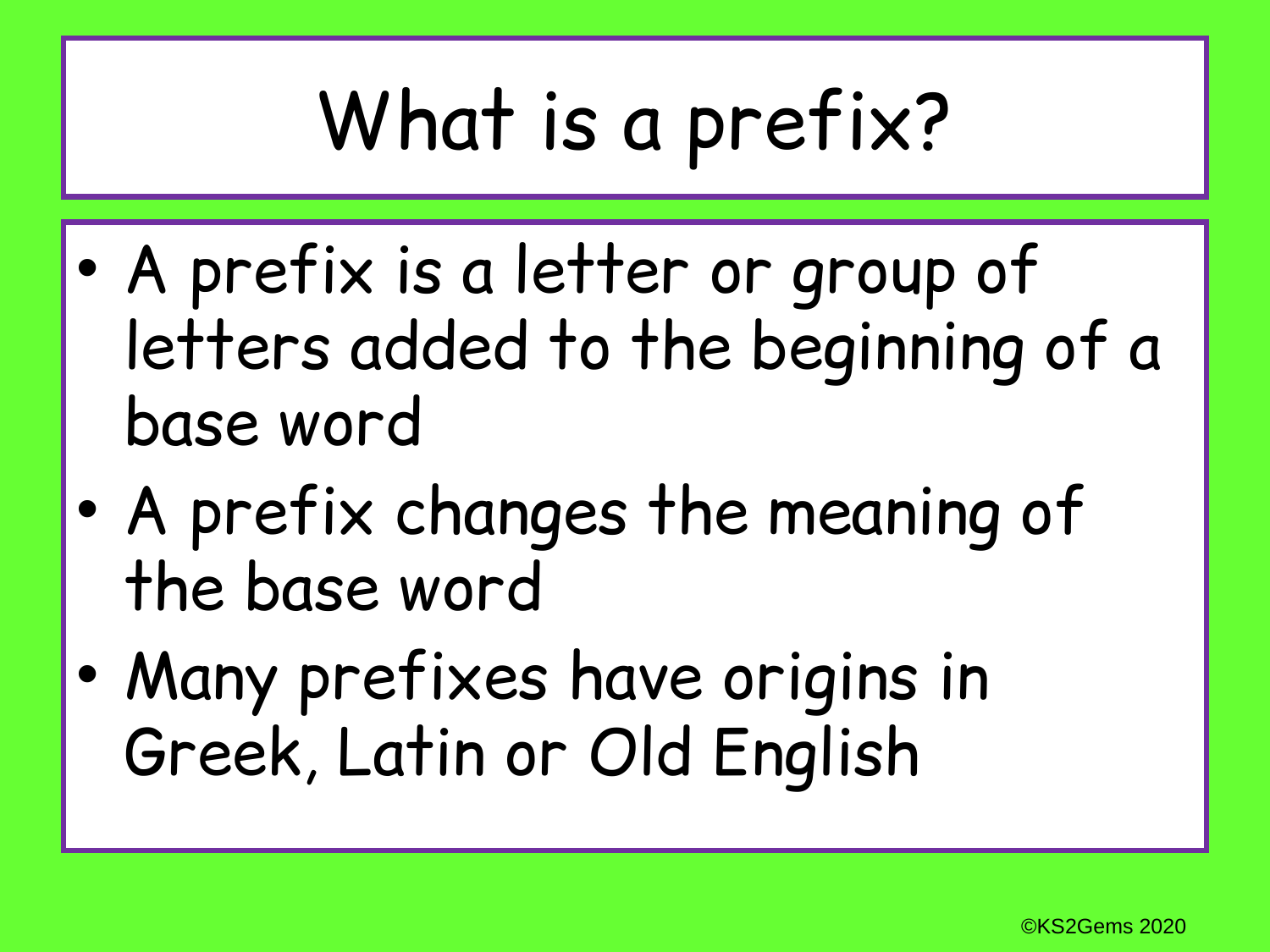

# What is a prefix?
A prefix is a letter or group of letters added to the beginning of a base word
A prefix changes the meaning of the base word
Many prefixes have origins in Greek, Latin or Old English